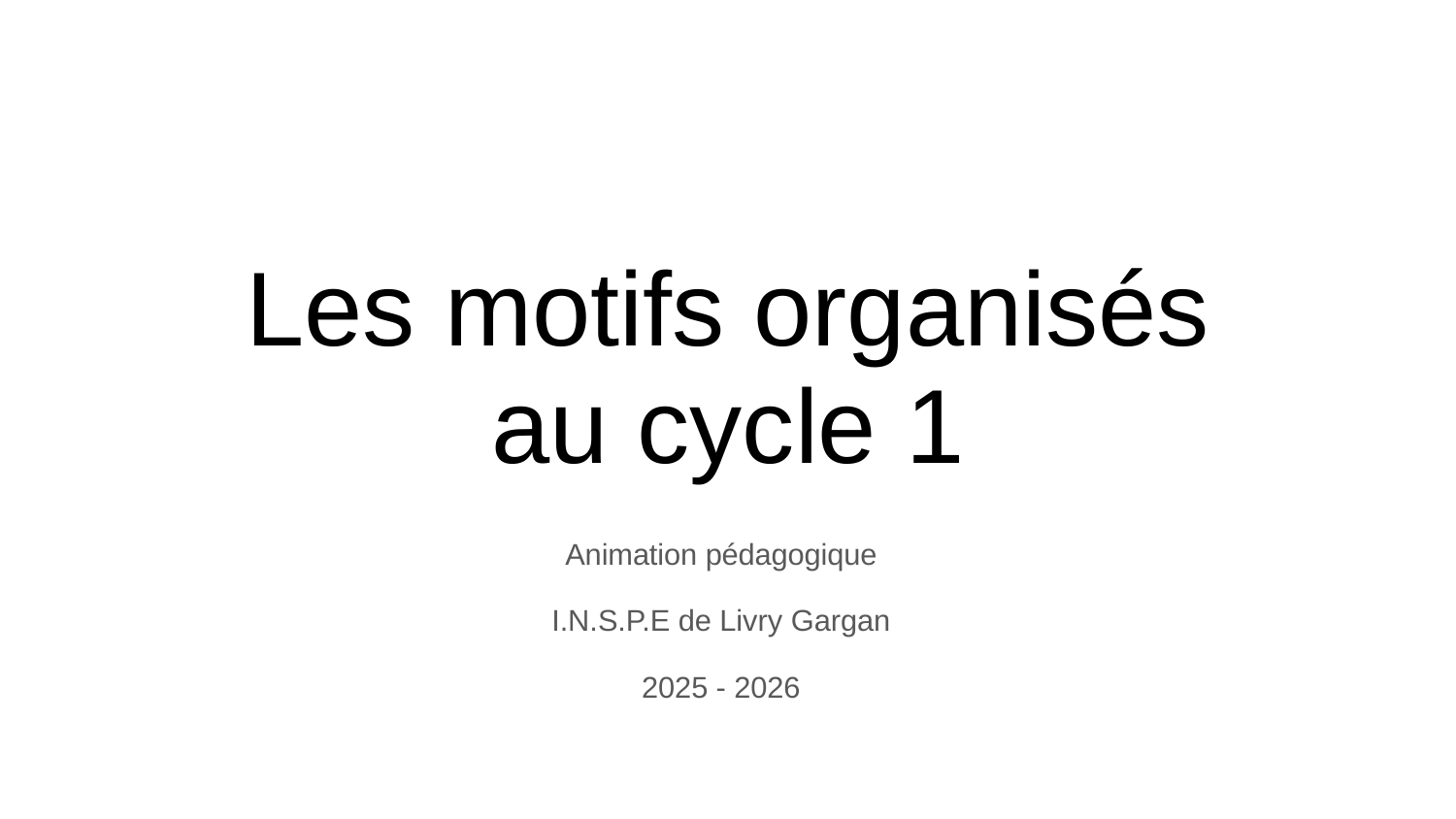

# Les motifs organisés
au cycle 1

Animation pédagogique

I.N.S.P.E de Livry Gargan

2025 - 2026